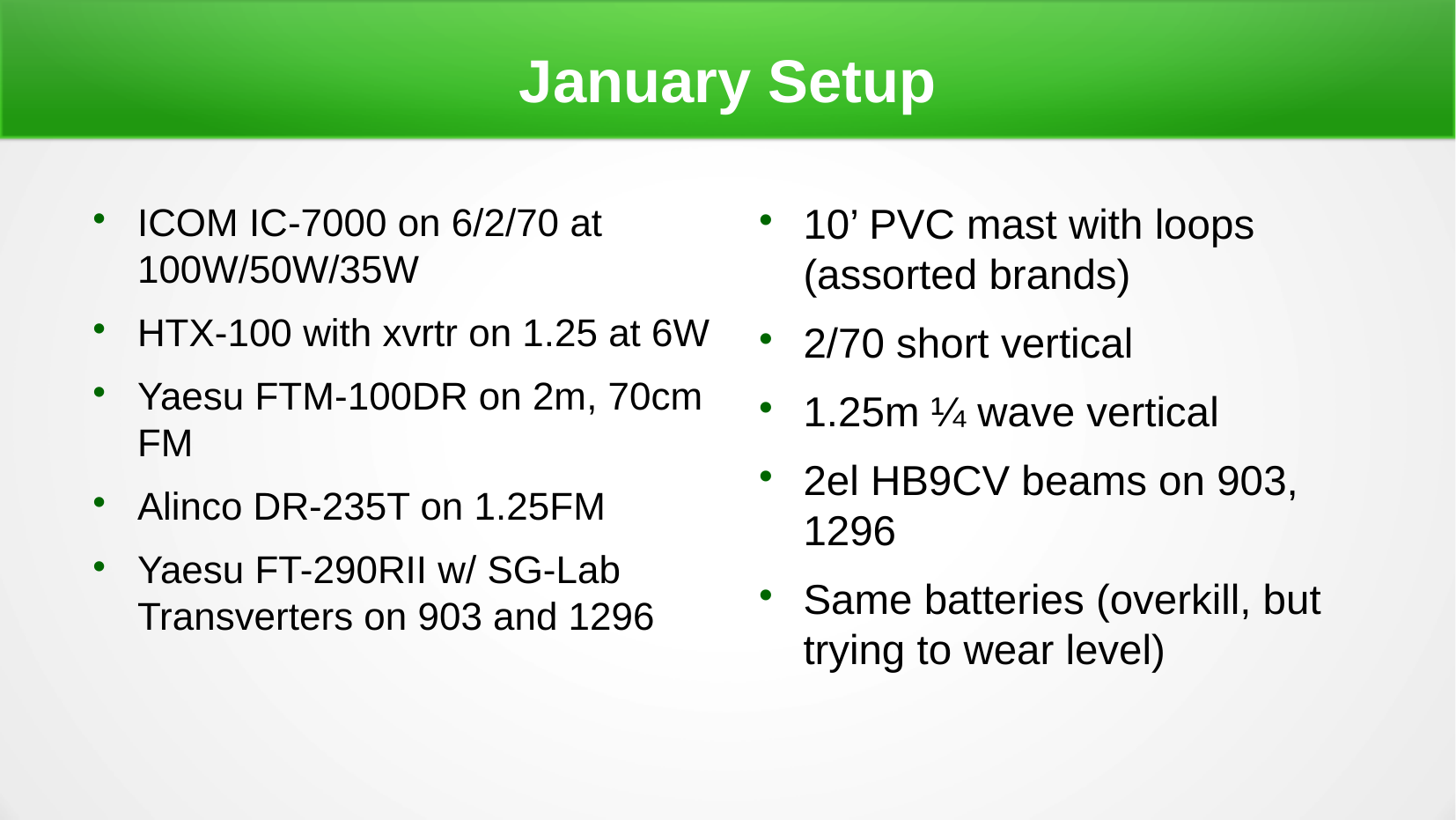

January Setup
ICOM IC-7000 on 6/2/70 at 100W/50W/35W
HTX-100 with xvrtr on 1.25 at 6W
Yaesu FTM-100DR on 2m, 70cm FM
Alinco DR-235T on 1.25FM
Yaesu FT-290RII w/ SG-Lab Transverters on 903 and 1296
10’ PVC mast with loops (assorted brands)
2/70 short vertical
1.25m ¼ wave vertical
2el HB9CV beams on 903, 1296
Same batteries (overkill, but trying to wear level)